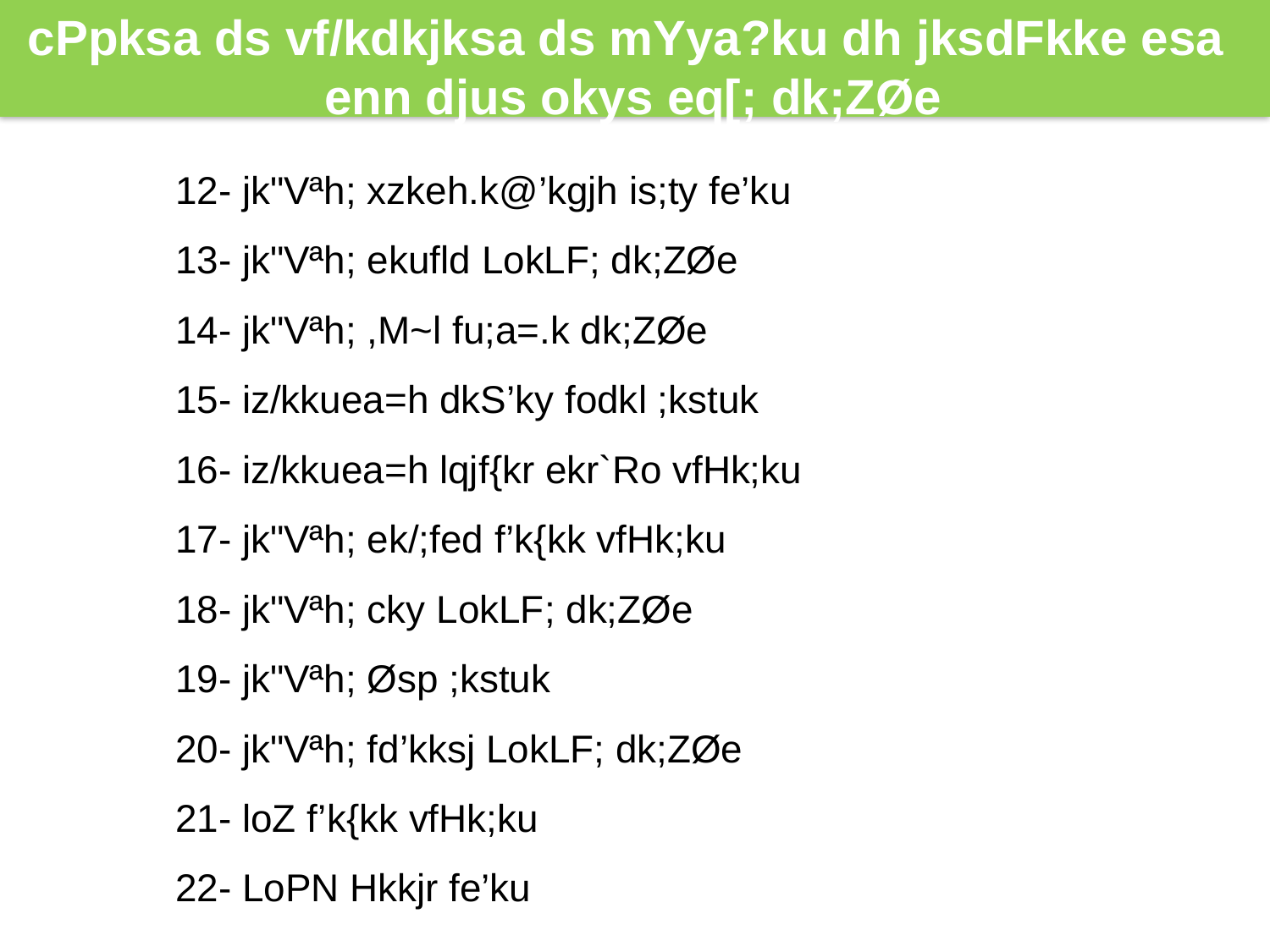

cPpksa ds vf/kdkjksa ds mYya?ku dh jksdFkke esa
enn djus okys eq[; dk;ZØe
12- jk"Vªh; xzkeh.k@’kgjh is;ty fe’ku
13- jk"Vªh; ekufld LokLF; dk;ZØe
14- jk"Vªh; ,M~l fu;a=.k dk;ZØe
15- iz/kkuea=h dkS’ky fodkl ;kstuk
16- iz/kkuea=h lqjf{kr ekr`Ro vfHk;ku
17- jk"Vªh; ek/;fed f’k{kk vfHk;ku
18- jk"Vªh; cky LokLF; dk;ZØe
19- jk"Vªh; Øsp ;kstuk
20- jk"Vªh; fd’kksj LokLF; dk;ZØe
21- loZ f’k{kk vfHk;ku
22- LoPN Hkkjr fe’ku